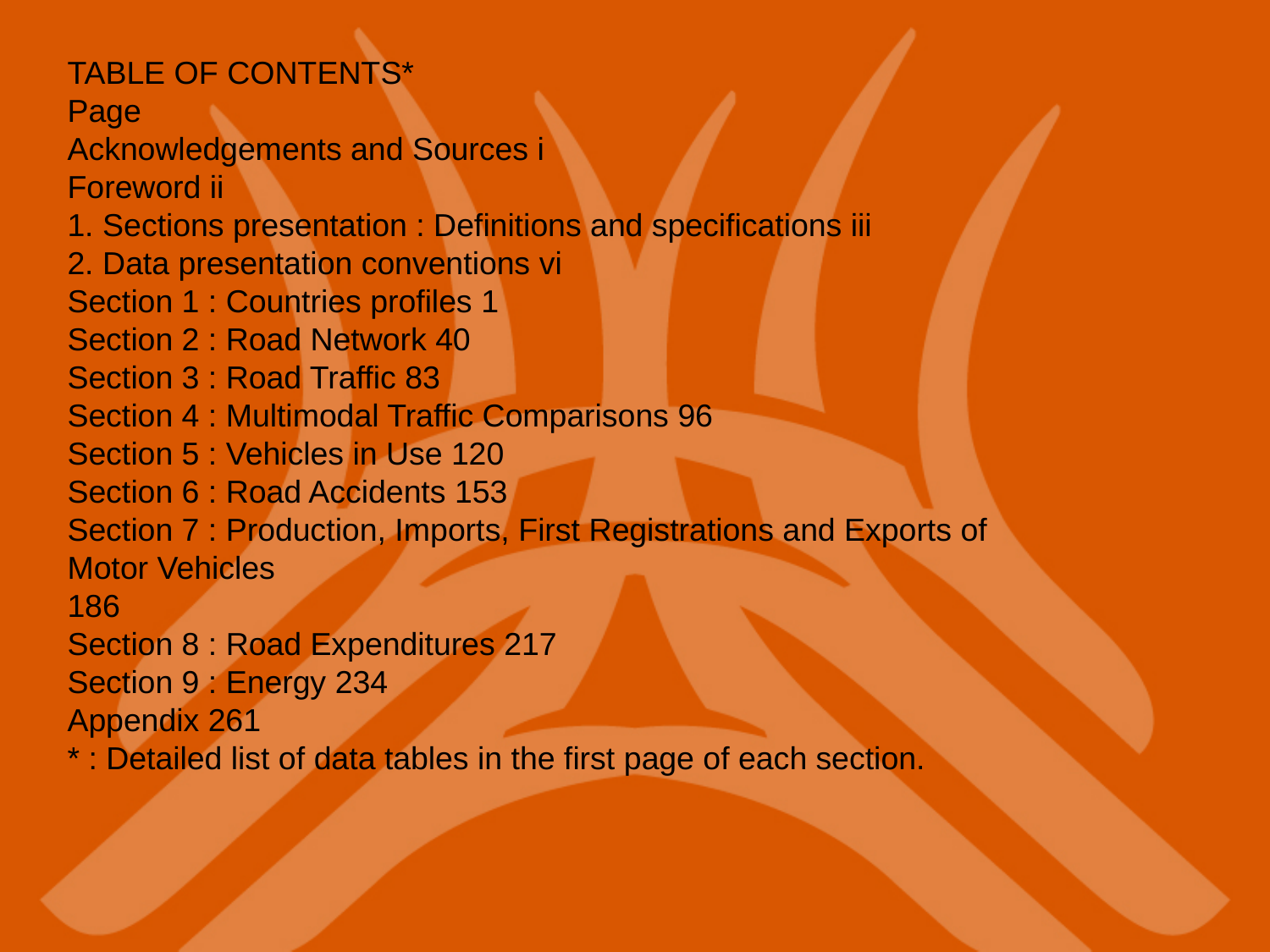

TABLE OF CONTENTS*
Page
Acknowledgements and Sources i
Foreword ii
1. Sections presentation : Definitions and specifications iii
2. Data presentation conventions vi
Section 1 : Countries profiles 1
Section 2 : Road Network 40
Section 3 : Road Traffic 83
Section 4 : Multimodal Traffic Comparisons 96
Section 5 : Vehicles in Use 120
Section 6 : Road Accidents 153
Section 7 : Production, Imports, First Registrations and Exports of
Motor Vehicles
186
Section 8 : Road Expenditures 217
Section 9 : Energy 234
Appendix 261
* : Detailed list of data tables in the first page of each section.